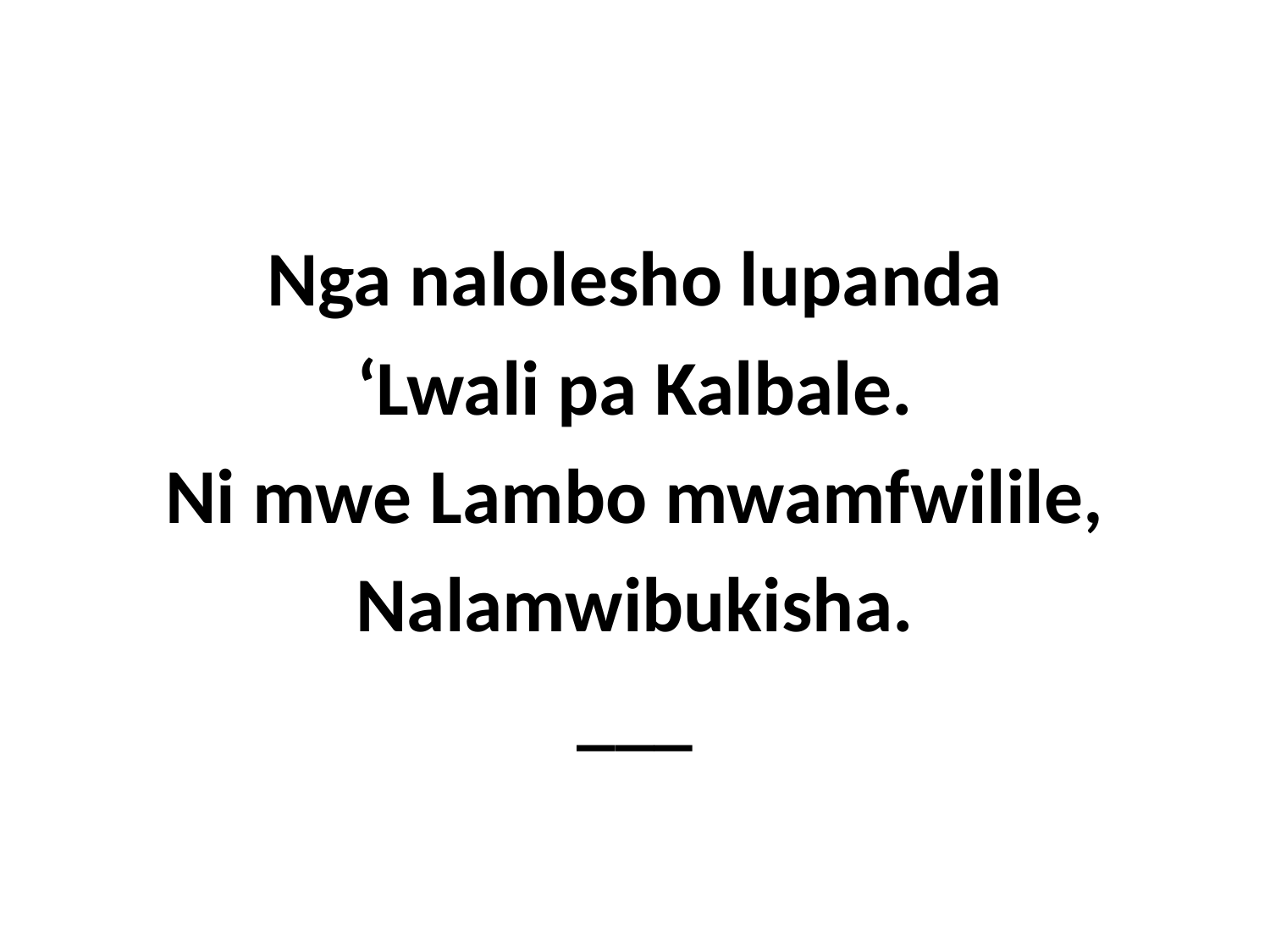

Nga nalolesho lupanda
‘Lwali pa Kalbale.
Ni mwe Lambo mwamfwilile,
Nalamwibukisha.
___